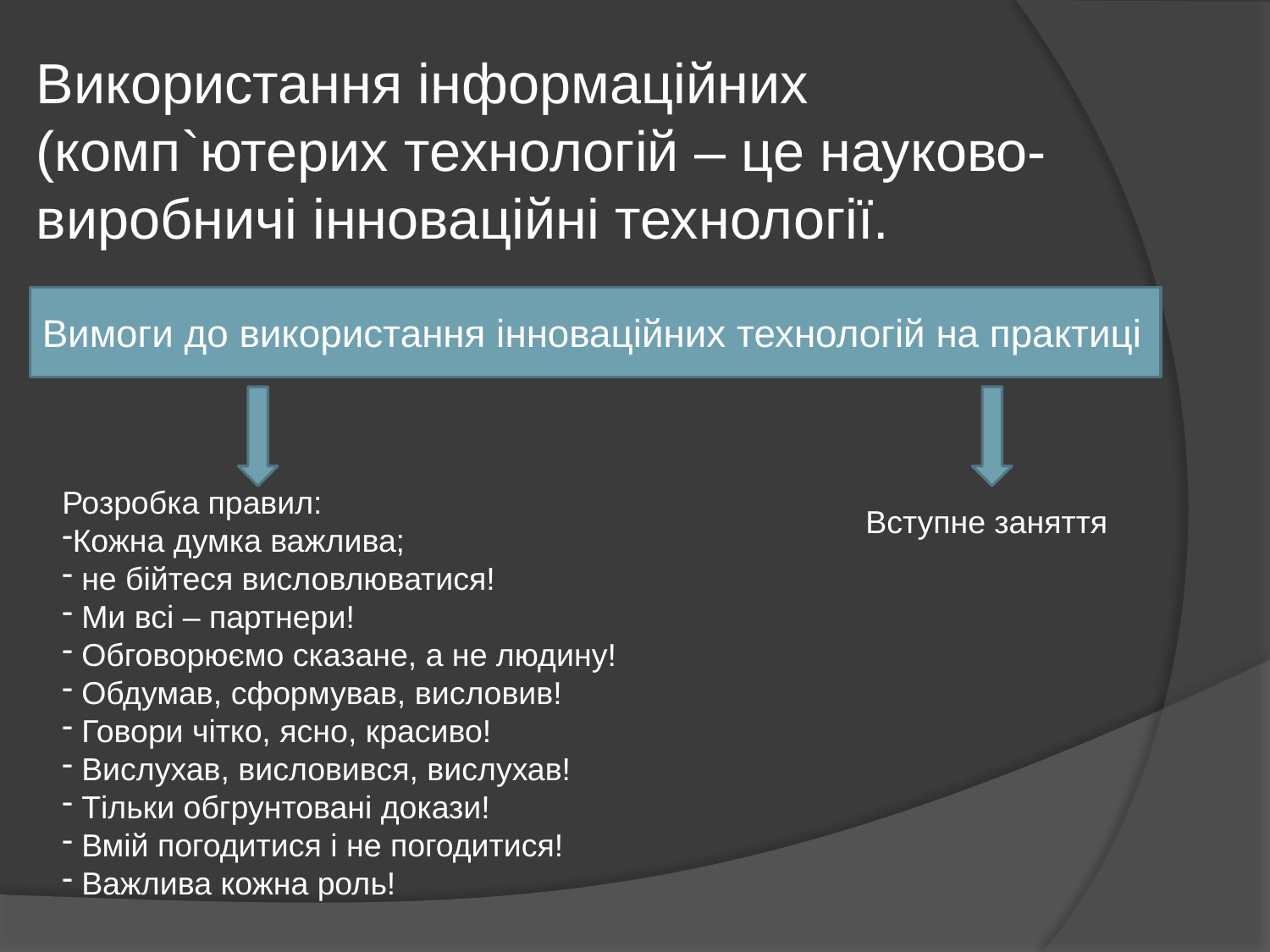

# Використання інформаційних (комп`ютерих технологій – це науково-виробничі інноваційні технології.
Вимоги до використання інноваційних технологій на практиці

Розробка правил:
Кожна думка важлива;
 не бійтеся висловлюватися!
 Ми всі – партнери!
 Обговорюємо сказане, а не людину!
 Обдумав, сформував, висловив!
 Говори чітко, ясно, красиво!
 Вислухав, висловився, вислухав!
 Тільки обгрунтовані докази!
 Вмій погодитися і не погодитися!
 Важлива кожна роль!
Вступне заняття